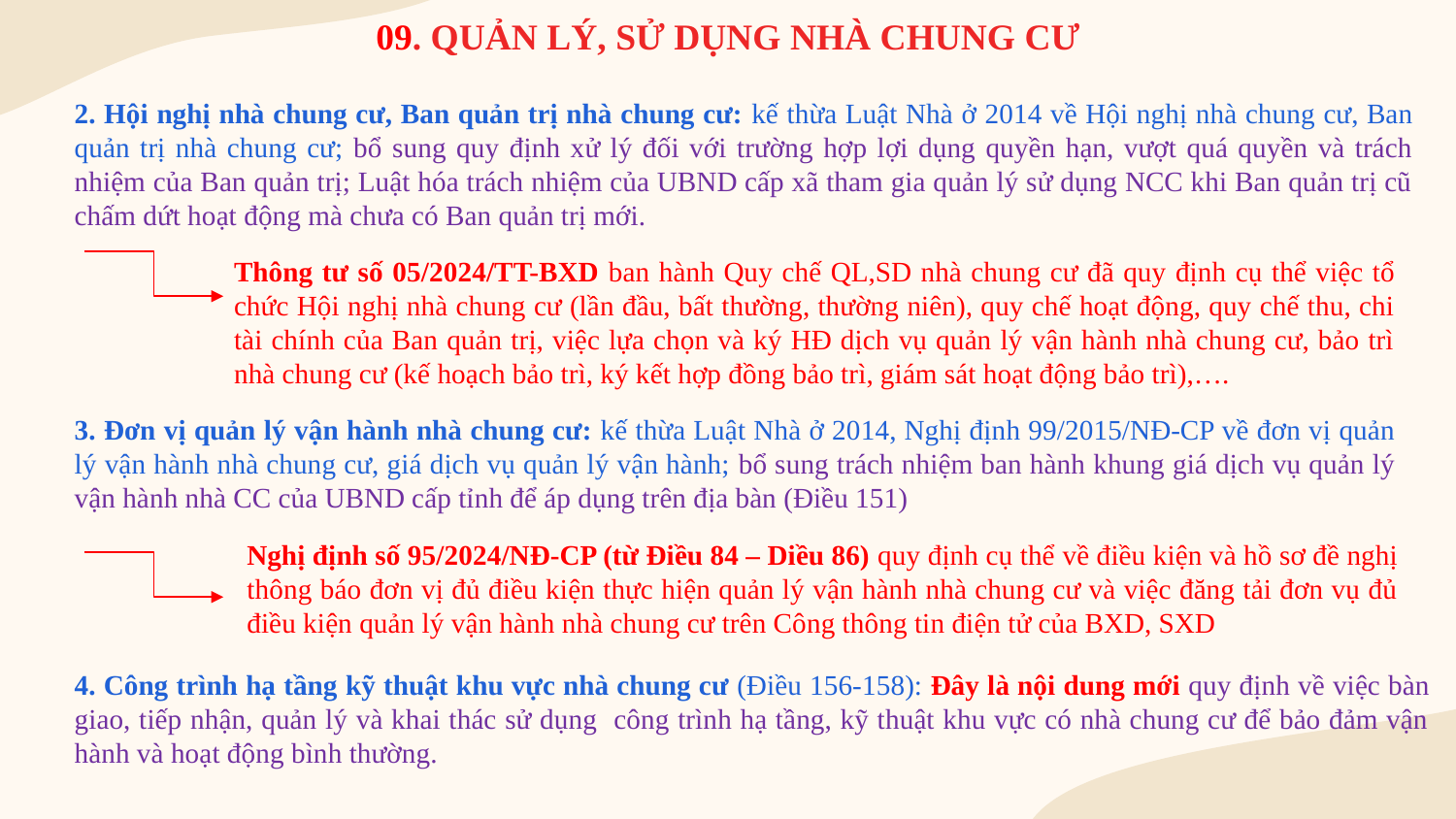

# 09. QUẢN LÝ, SỬ DỤNG NHÀ CHUNG CƯ
2. Hội nghị nhà chung cư, Ban quản trị nhà chung cư: kế thừa Luật Nhà ở 2014 về Hội nghị nhà chung cư, Ban quản trị nhà chung cư; bổ sung quy định xử lý đối với trường hợp lợi dụng quyền hạn, vượt quá quyền và trách nhiệm của Ban quản trị; Luật hóa trách nhiệm của UBND cấp xã tham gia quản lý sử dụng NCC khi Ban quản trị cũ chấm dứt hoạt động mà chưa có Ban quản trị mới.
Thông tư số 05/2024/TT-BXD ban hành Quy chế QL,SD nhà chung cư đã quy định cụ thể việc tổ chức Hội nghị nhà chung cư (lần đầu, bất thường, thường niên), quy chế hoạt động, quy chế thu, chi tài chính của Ban quản trị, việc lựa chọn và ký HĐ dịch vụ quản lý vận hành nhà chung cư, bảo trì nhà chung cư (kế hoạch bảo trì, ký kết hợp đồng bảo trì, giám sát hoạt động bảo trì),….
3. Đơn vị quản lý vận hành nhà chung cư: kế thừa Luật Nhà ở 2014, Nghị định 99/2015/NĐ-CP về đơn vị quản lý vận hành nhà chung cư, giá dịch vụ quản lý vận hành; bổ sung trách nhiệm ban hành khung giá dịch vụ quản lý vận hành nhà CC của UBND cấp tỉnh để áp dụng trên địa bàn (Điều 151)
Nghị định số 95/2024/NĐ-CP (từ Điều 84 – Diều 86) quy định cụ thể về điều kiện và hồ sơ đề nghị thông báo đơn vị đủ điều kiện thực hiện quản lý vận hành nhà chung cư và việc đăng tải đơn vụ đủ điều kiện quản lý vận hành nhà chung cư trên Công thông tin điện tử của BXD, SXD
4. Công trình hạ tầng kỹ thuật khu vực nhà chung cư (Điều 156-158): Đây là nội dung mới quy định về việc bàn giao, tiếp nhận, quản lý và khai thác sử dụng  công trình hạ tầng, kỹ thuật khu vực có nhà chung cư để bảo đảm vận hành và hoạt động bình thường.